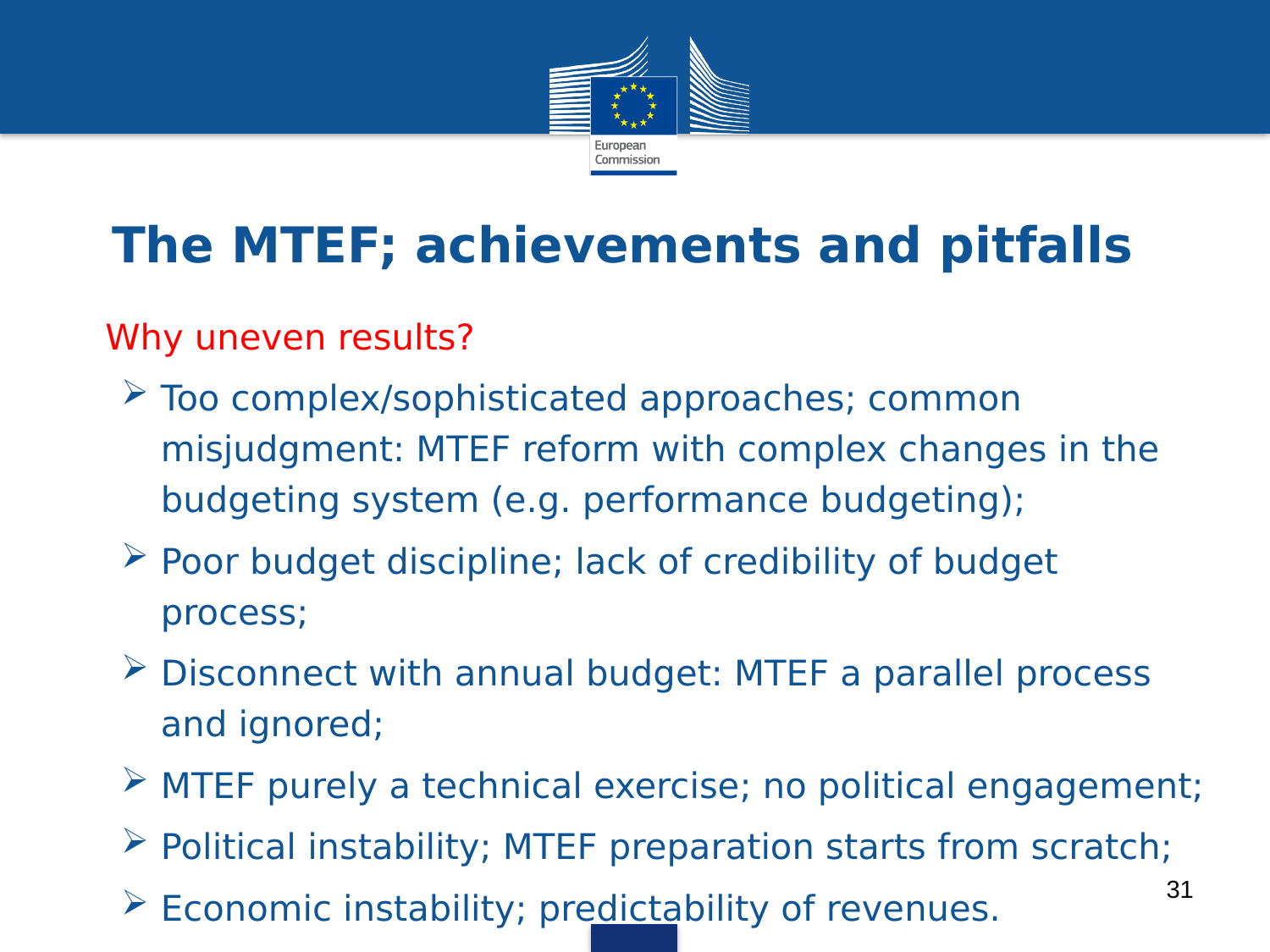

# The MTEF; achievements and pitfalls
Why uneven results?
Too complex/sophisticated approaches; common misjudgment: MTEF reform with complex changes in the budgeting system (e.g. performance budgeting);
Poor budget discipline; lack of credibility of budget process;
Disconnect with annual budget: MTEF a parallel process and ignored;
MTEF purely a technical exercise; no political engagement;
Political instability; MTEF preparation starts from scratch;
Economic instability; predictability of revenues.

31